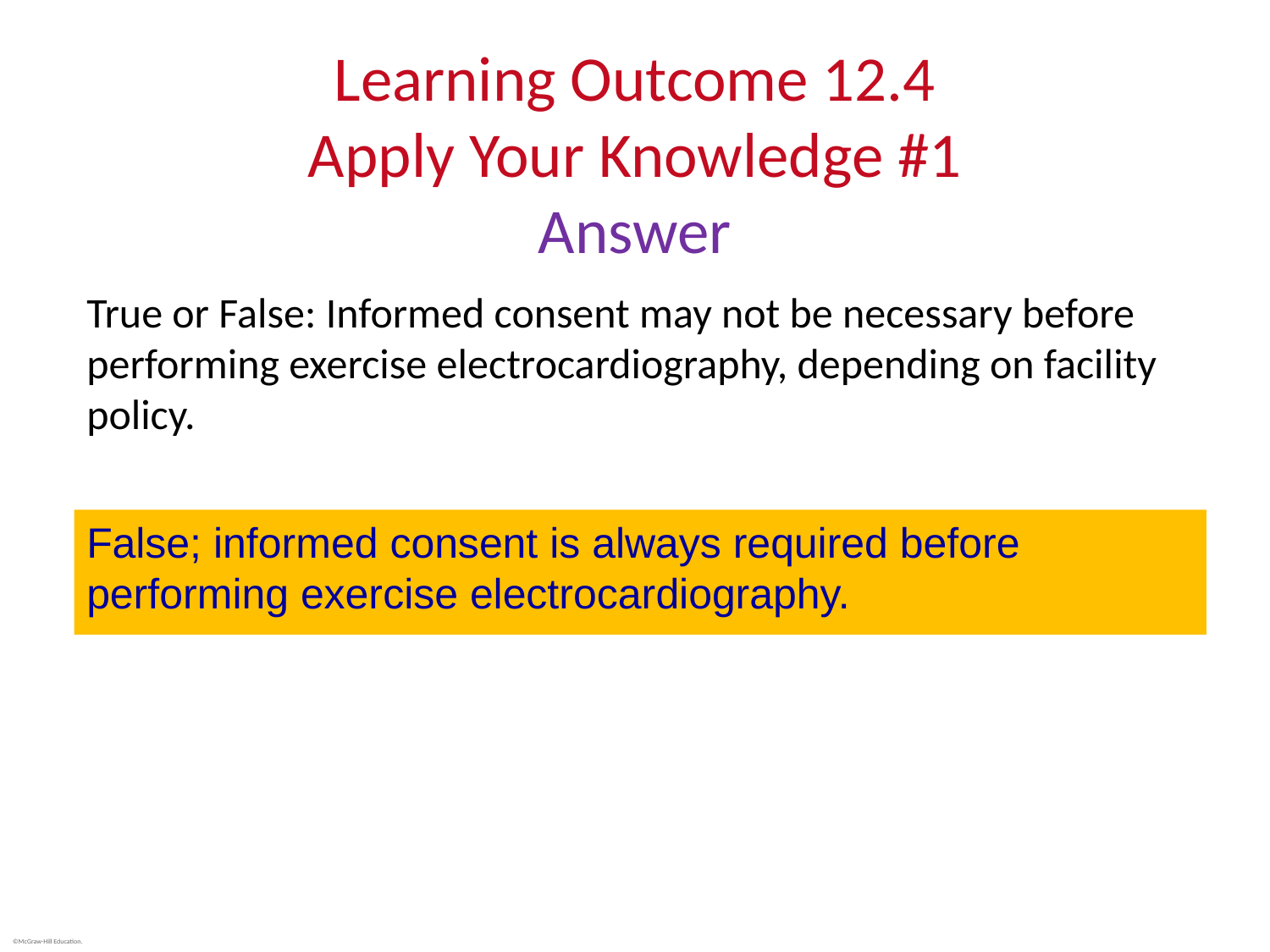

# Learning Outcome 12.4 Apply Your Knowledge #1 Answer
True or False: Informed consent may not be necessary before performing exercise electrocardiography, depending on facility policy.
False; informed consent is always required before performing exercise electrocardiography.